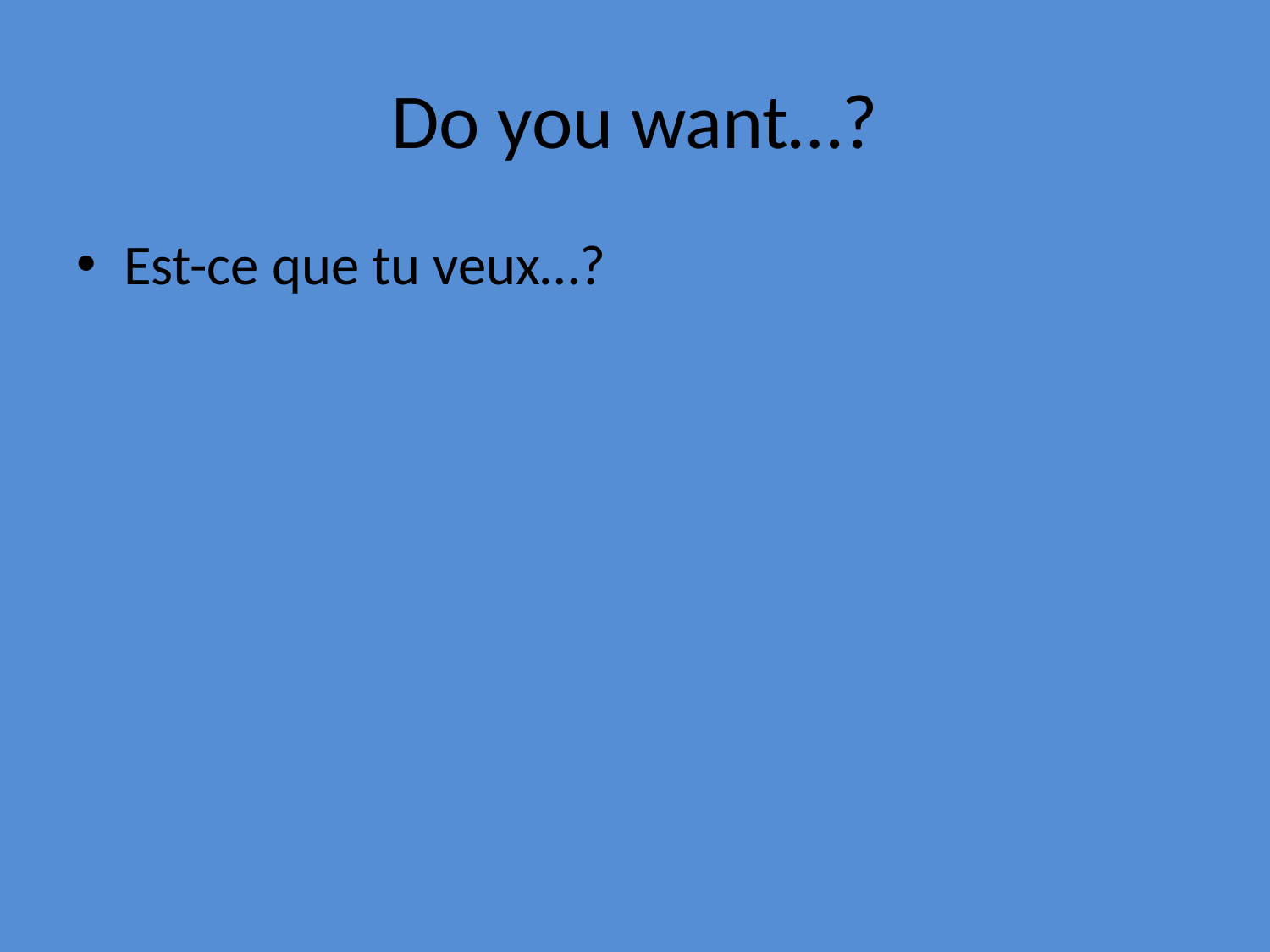

# Do you want…?
Est-ce que tu veux…?